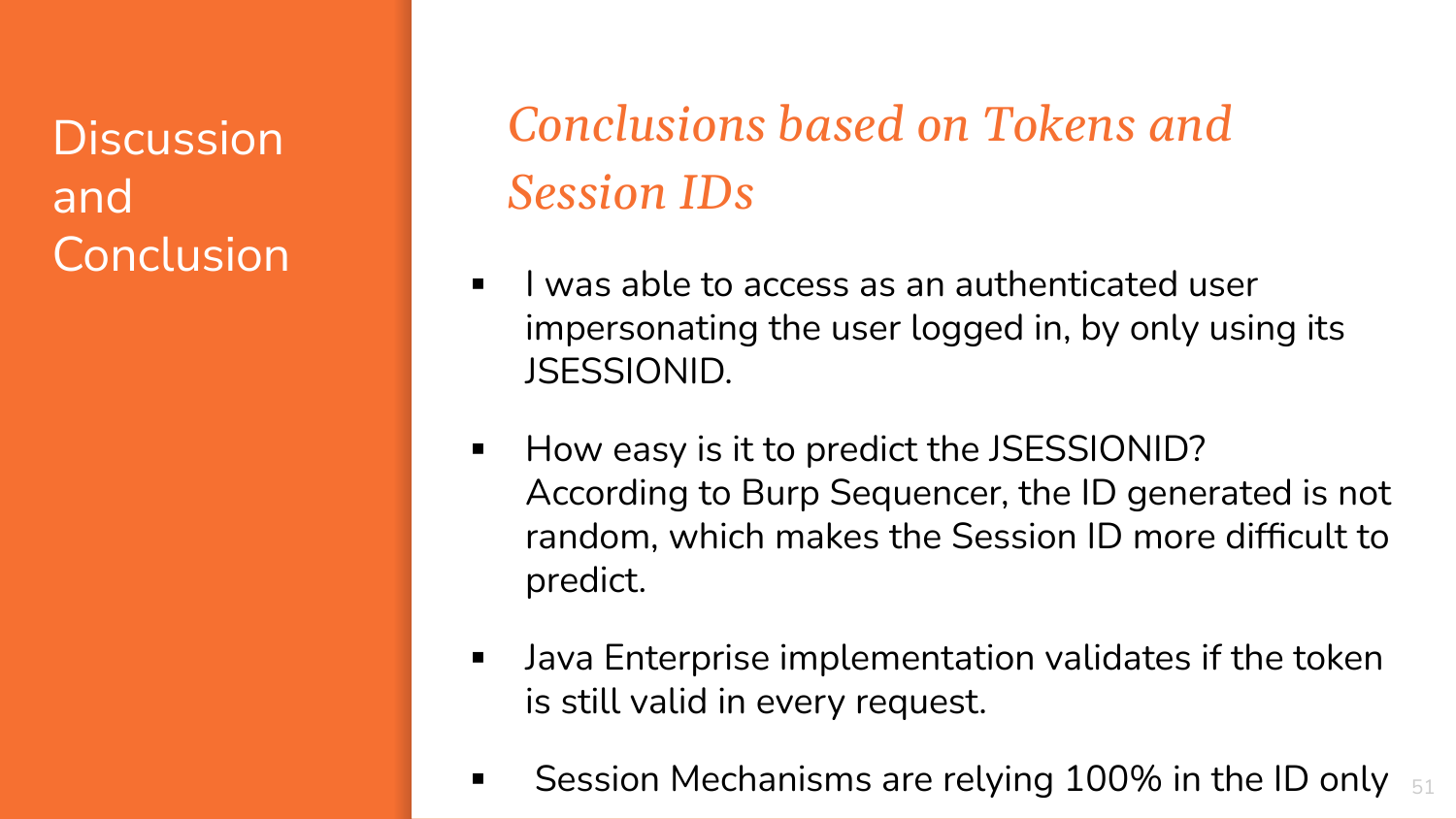

Conclusions based on Tokens and Session IDs
# Discussion and Conclusion

I was able to access as an authenticated user impersonating the user logged in, by only using its JSESSIONID.

How easy is it to predict the JSESSIONID?
According to Burp Sequencer, the ID generated is not random, which makes the Session ID more difficult to predict.

Java Enterprise implementation validates if the token is still valid in every request.

 Session Mechanisms are relying 100% in the ID only

51